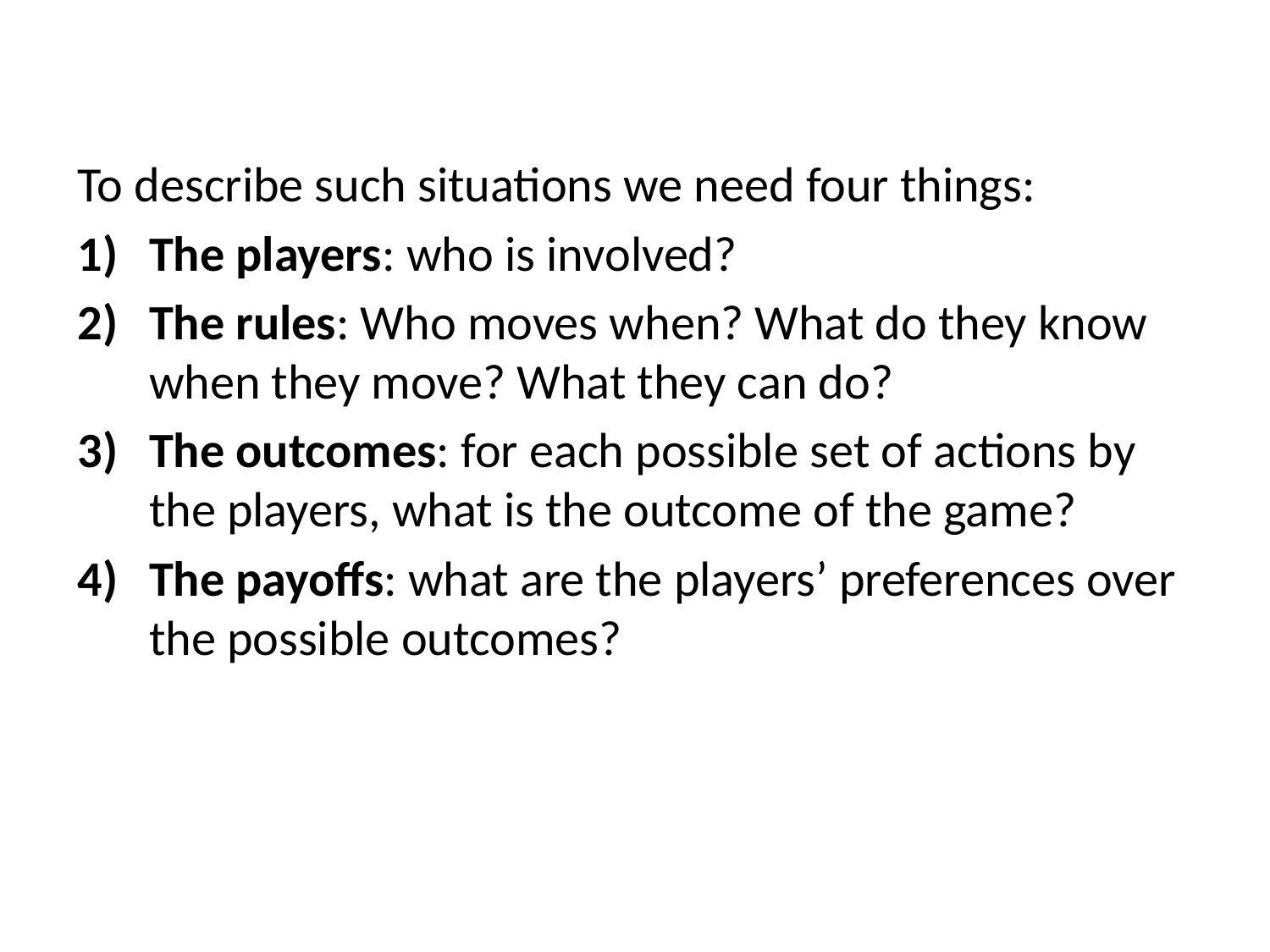

To describe such situations we need four things:
The players: who is involved?
The rules: Who moves when? What do they know when they move? What they can do?
The outcomes: for each possible set of actions by the players, what is the outcome of the game?
The payoffs: what are the players’ preferences over the possible outcomes?